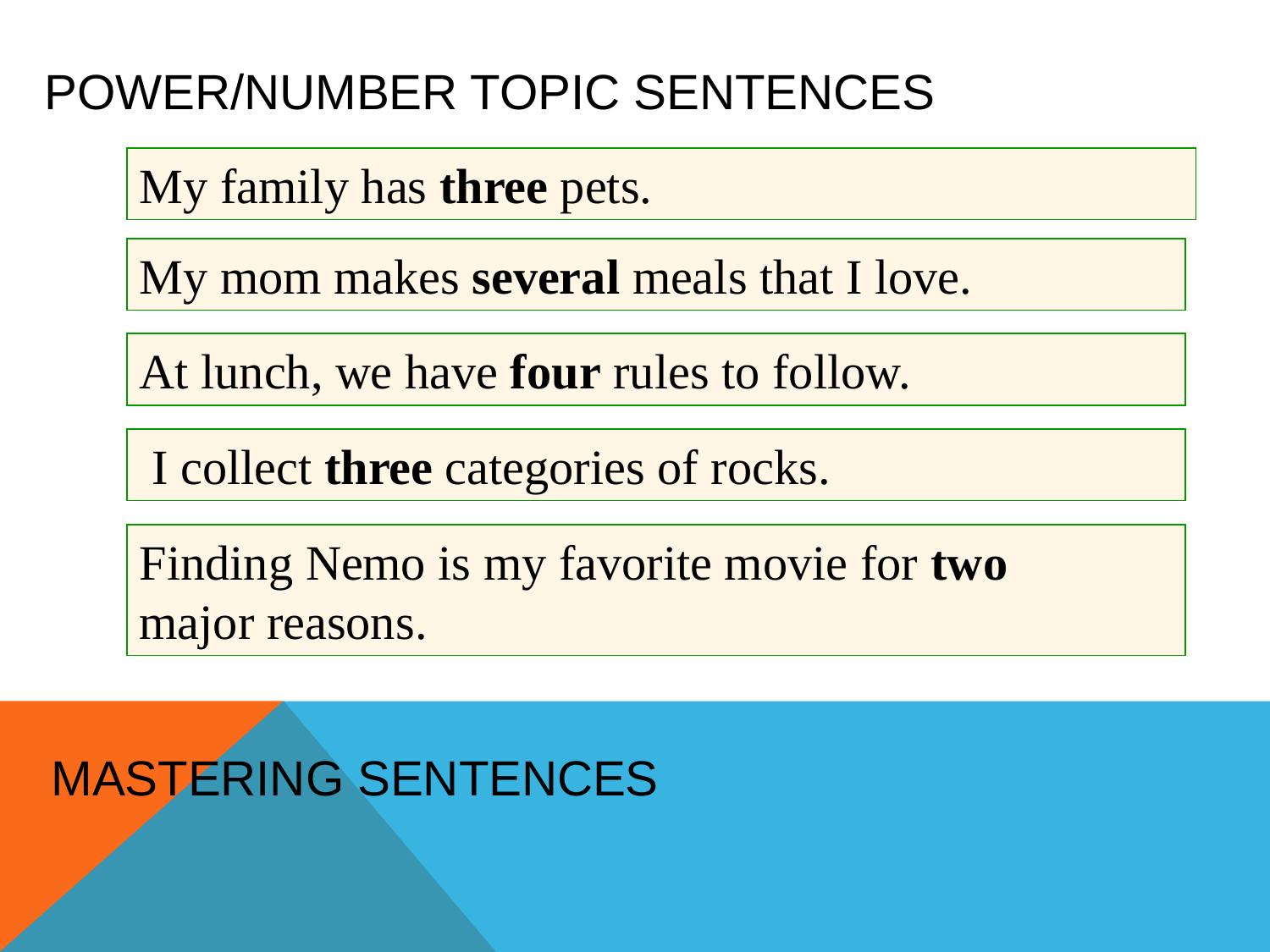

# Power/Number Topic Sentences
My family has three pets.
My mom makes several meals that I love.
At lunch, we have four rules to follow.
 I collect three categories of rocks.
Finding Nemo is my favorite movie for two
major reasons.
Mastering sentences